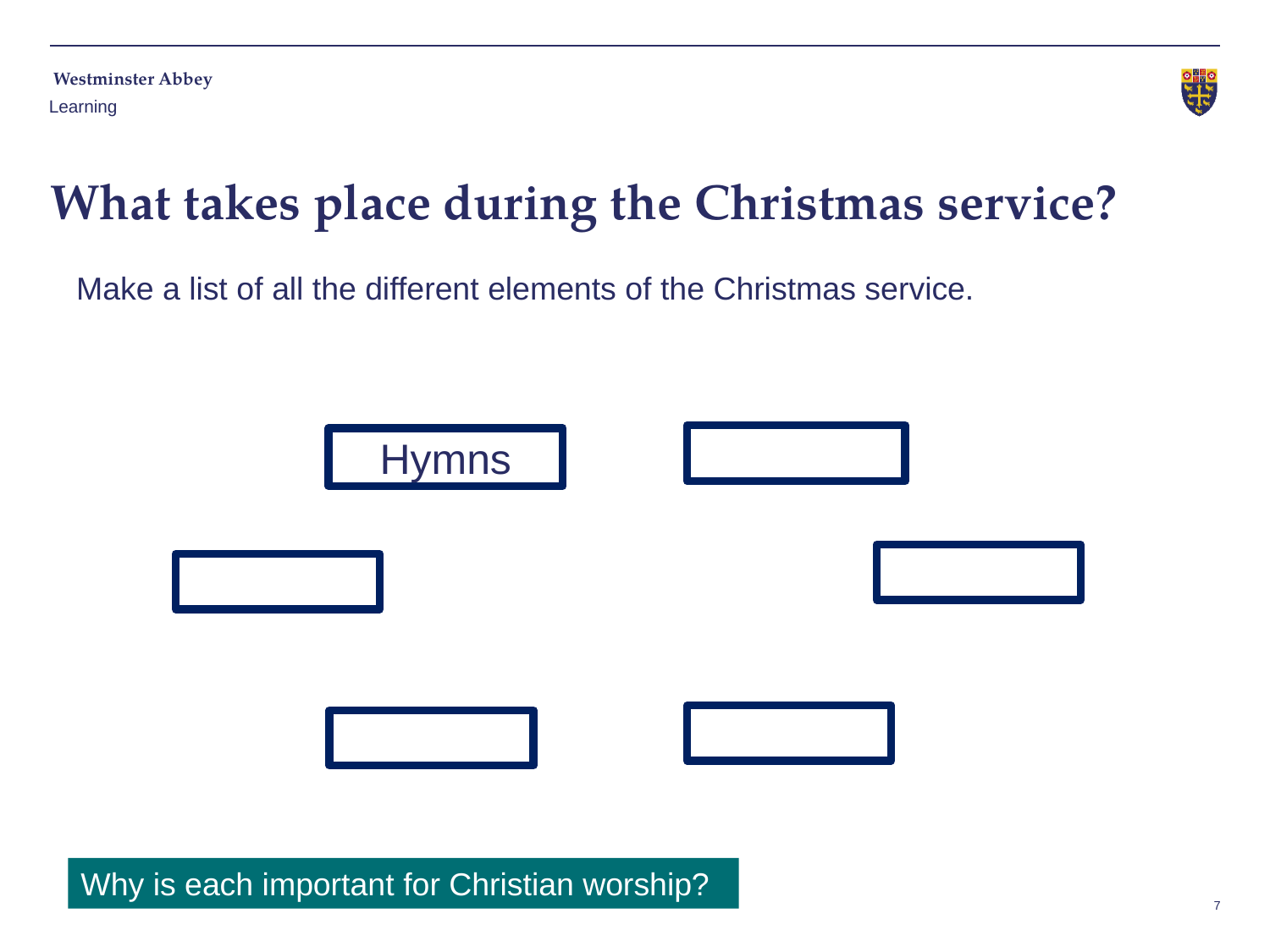

Learning
What takes place during the Christmas service?

Make a list of all the different elements of the Christmas service.

Hymns

Why is each important for Christian worship?
7